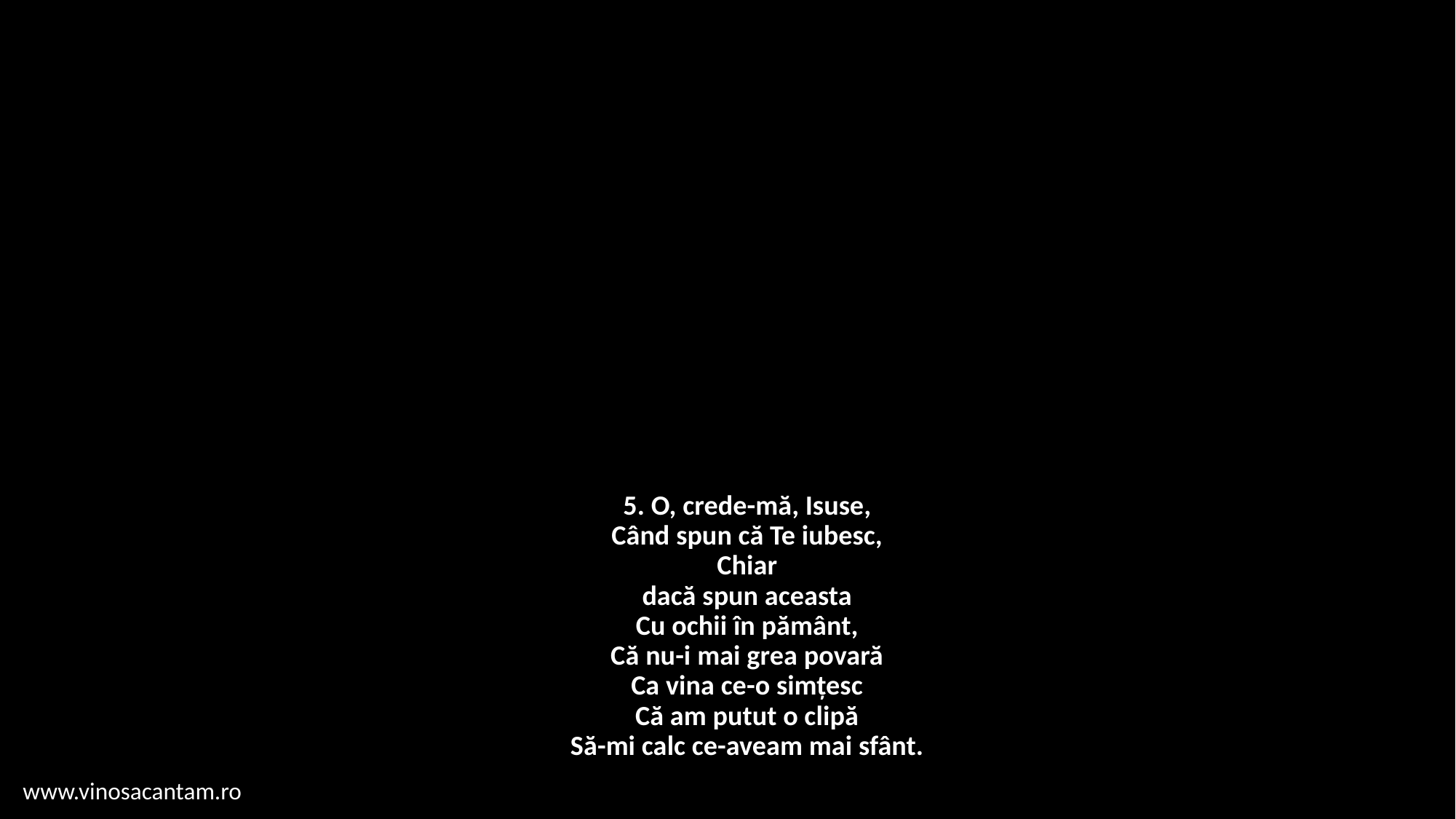

# 5. O, crede-mă, Isuse, Când spun că Te iubesc, Chiar dacă spun aceasta Cu ochii în pământ, Că nu-i mai grea povară Ca vina ce-o simțesc Că am putut o clipă Să-mi calc ce-aveam mai sfânt.
www.vinosacantam.ro